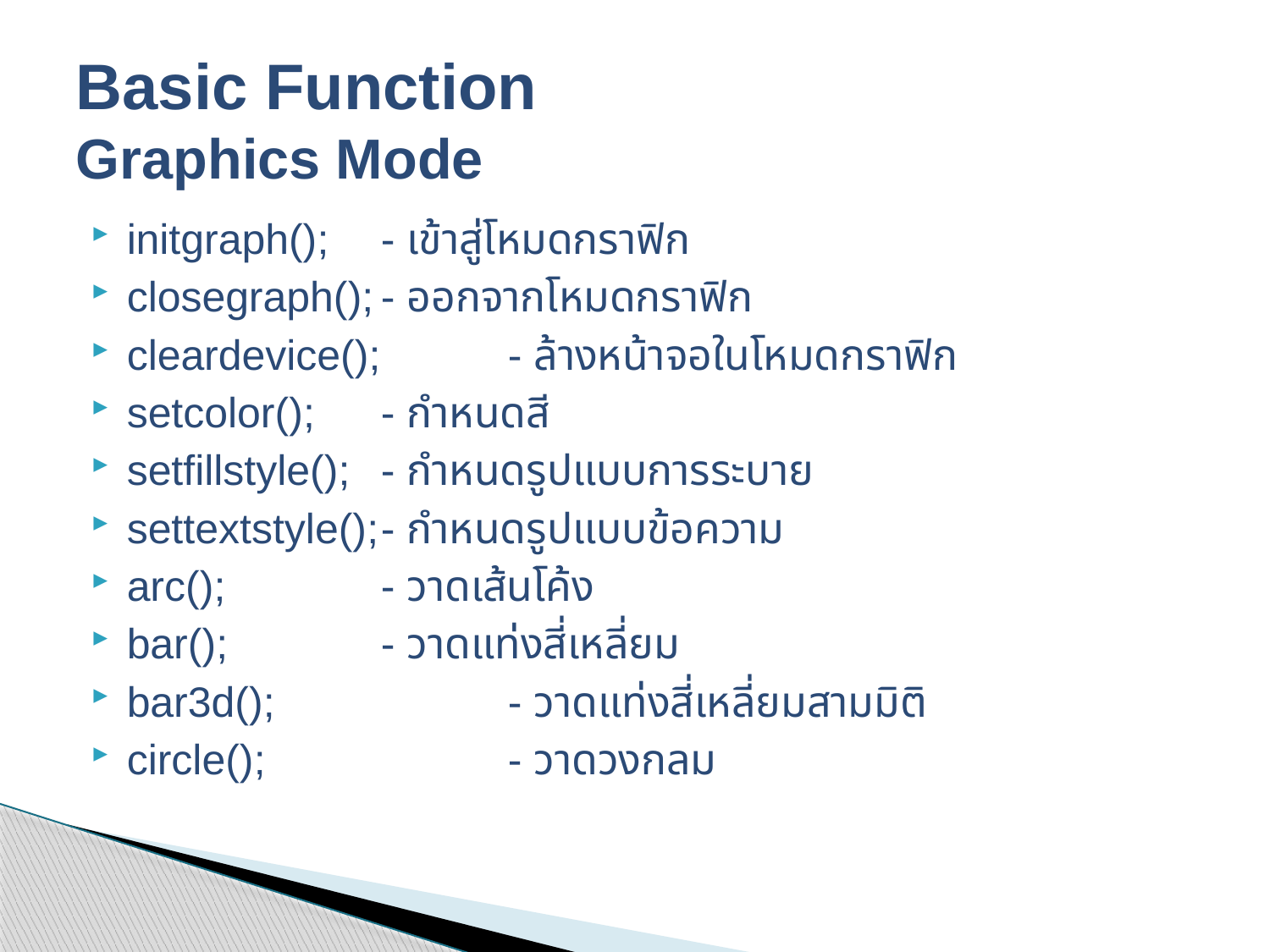

# Basic Function Graphics Mode
initgraph();	- เข้าสู่โหมดกราฟิก
closegraph();	- ออกจากโหมดกราฟิก
cleardevice();	- ล้างหน้าจอในโหมดกราฟิก
setcolor();	- กำหนดสี
setfillstyle();	- กำหนดรูปแบบการระบาย
settextstyle();	- กำหนดรูปแบบข้อความ
arc();		- วาดเส้นโค้ง
bar();		- วาดแท่งสี่เหลี่ยม
bar3d();		- วาดแท่งสี่เหลี่ยมสามมิติ
circle();		- วาดวงกลม